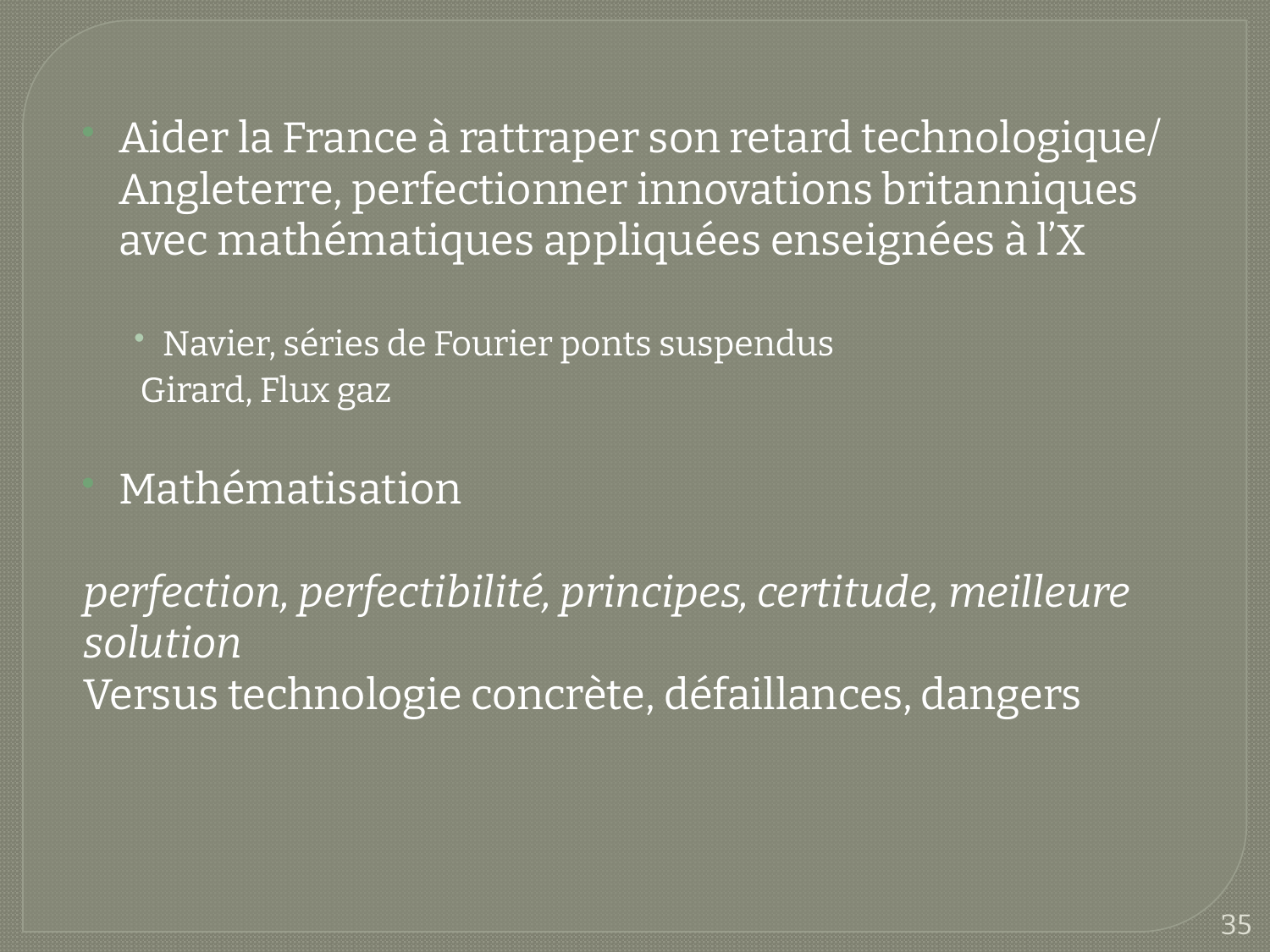

Aider la France à rattraper son retard technologique/ Angleterre, perfectionner innovations britanniques avec mathématiques appliquées enseignées à l’X

Navier, séries de Fourier ponts suspendus
  Girard, Flux gaz

Mathématisation

perfection, perfectibilité, principes, certitude, meilleure solution
Versus technologie concrète, défaillances, dangers
35